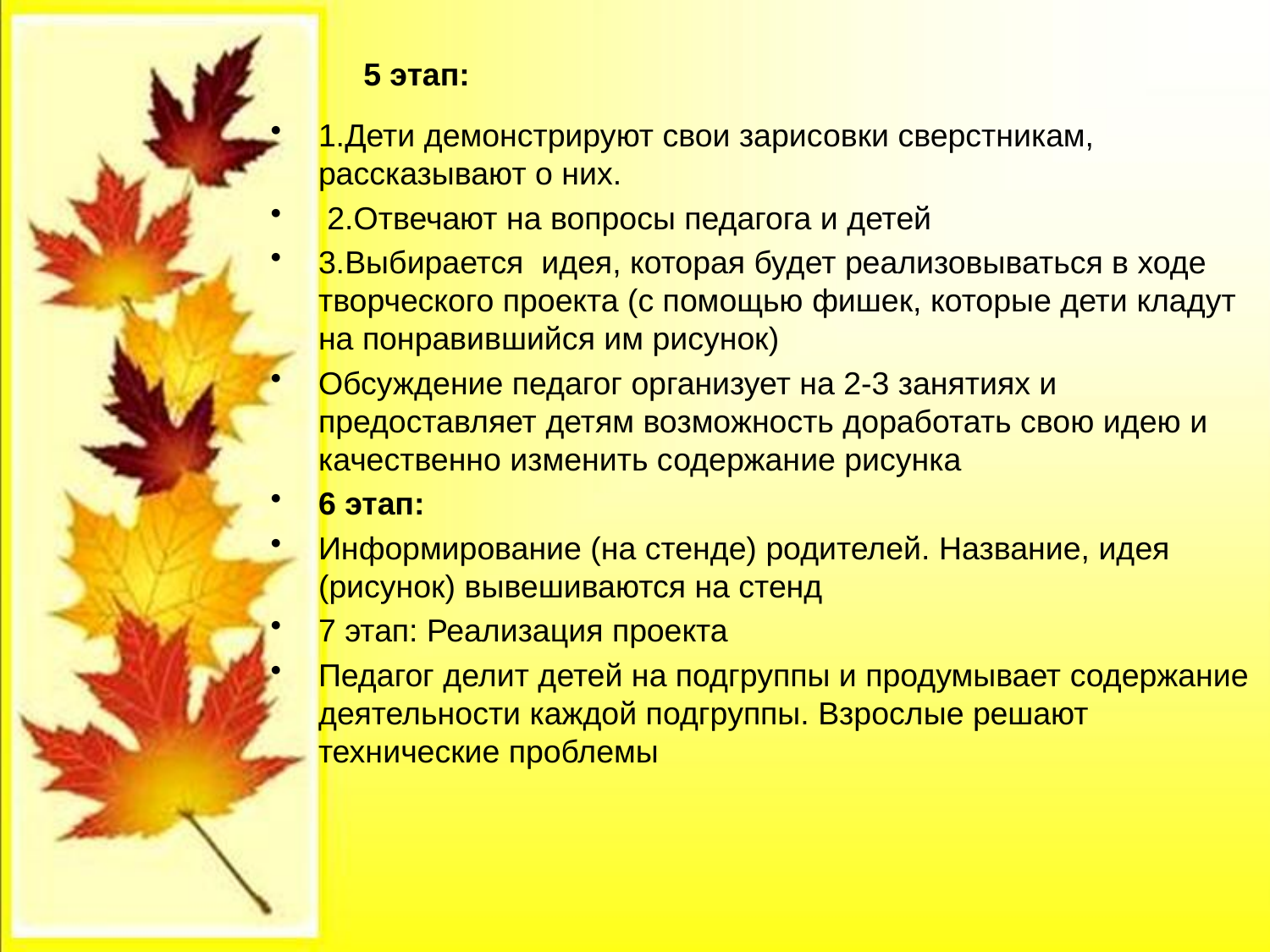

# 5 этап:
1.Дети демонстрируют свои зарисовки сверстникам, рассказывают о них.
 2.Отвечают на вопросы педагога и детей
3.Выбирается  идея, которая будет реализовываться в ходе творческого проекта (с помощью фишек, которые дети кладут на понравившийся им рисунок)
Обсуждение педагог организует на 2-3 занятиях и предоставляет детям возможность доработать свою идею и качественно изменить содержание рисунка
6 этап:
Информирование (на стенде) родителей. Название, идея (рисунок) вывешиваются на стенд
7 этап: Реализация проекта
Педагог делит детей на подгруппы и продумывает содержание деятельности каждой подгруппы. Взрослые решают технические проблемы